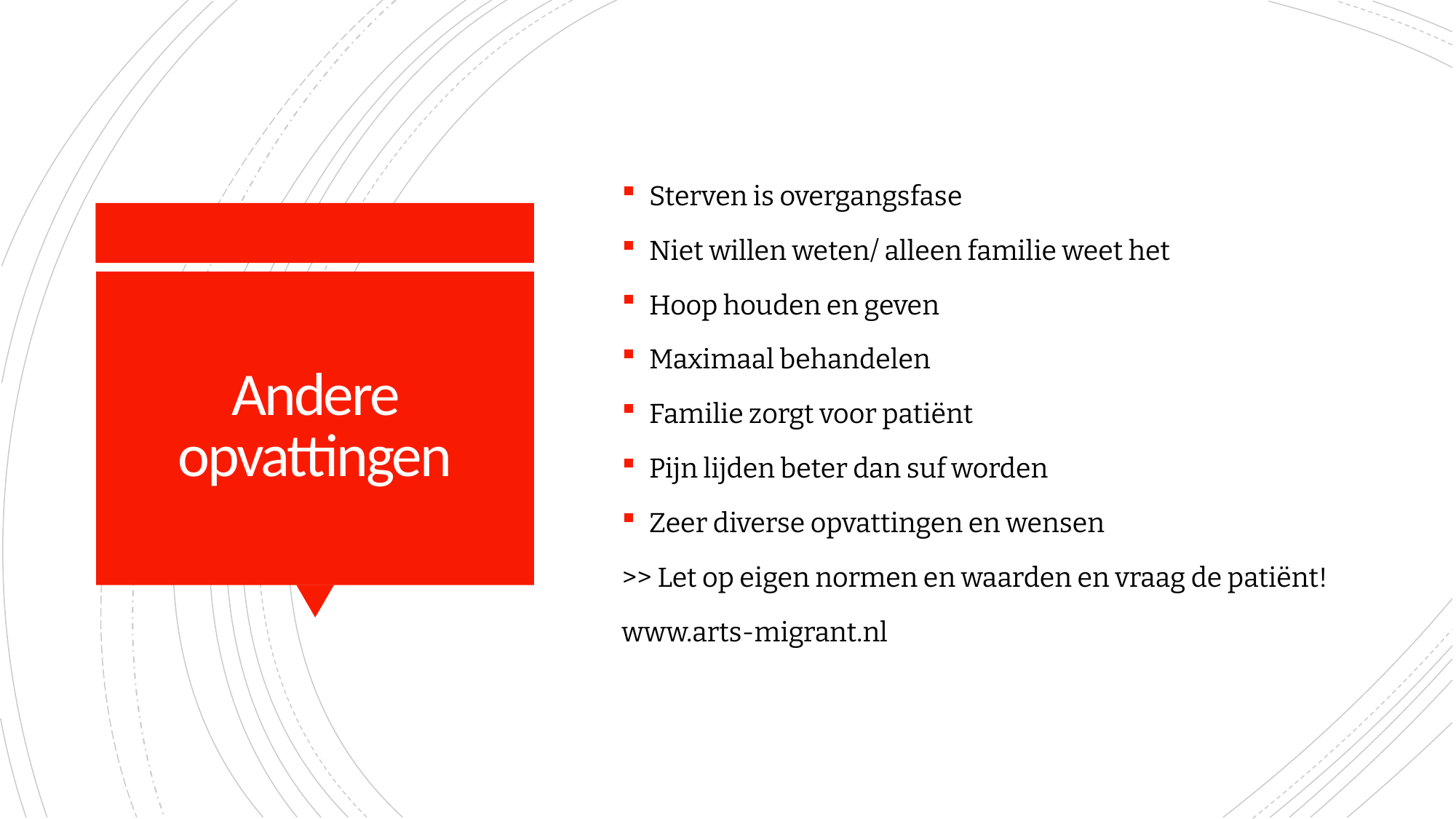

Sterven is overgangsfase
Niet willen weten/ alleen familie weet het
Hoop houden en geven
Maximaal behandelen
Familie zorgt voor patiënt
Pijn lijden beter dan suf worden
Zeer diverse opvattingen en wensen
>> Let op eigen normen en waarden en vraag de patiënt!
www.arts-migrant.nl
# Andere opvattingen